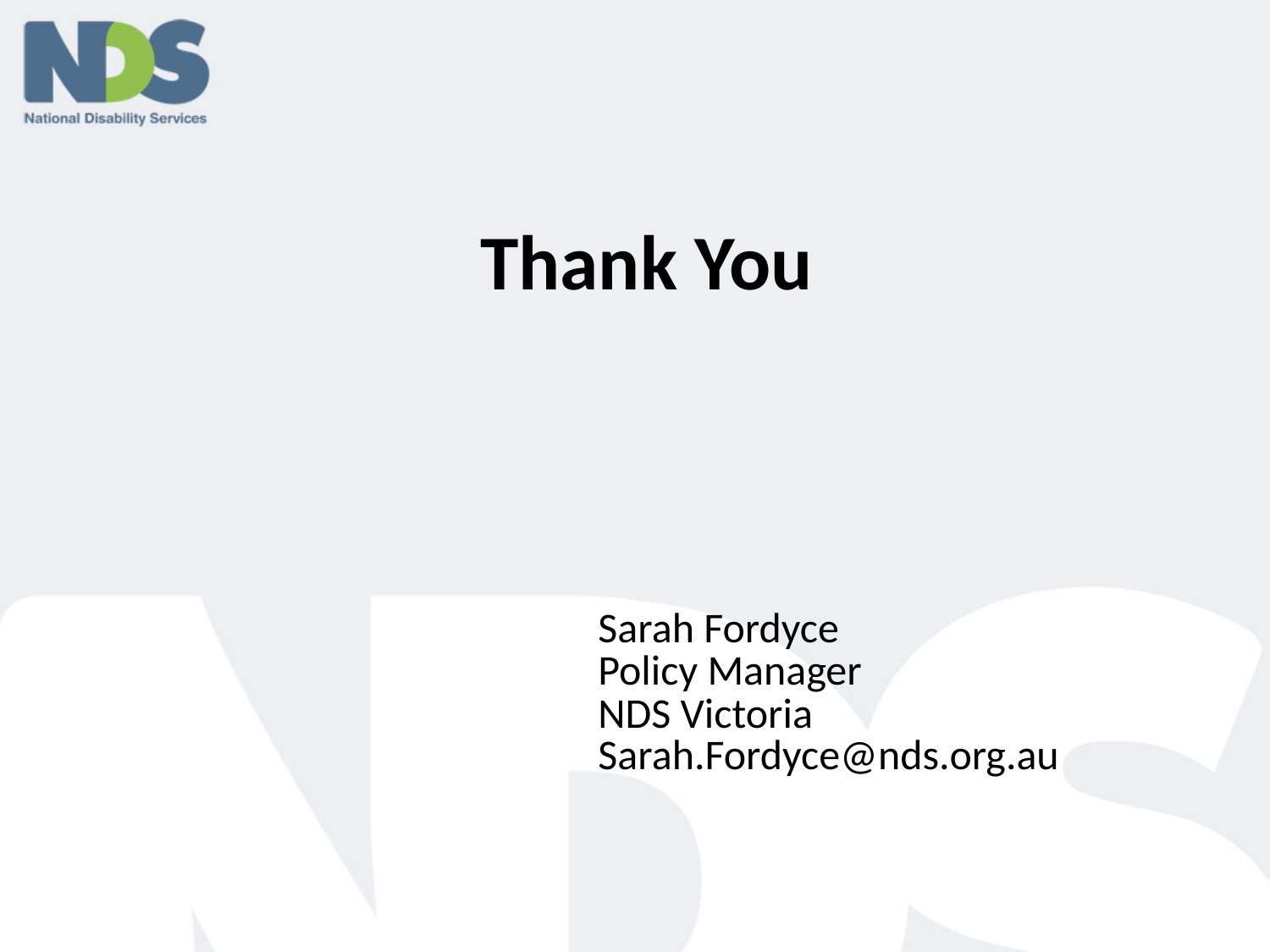

Thank You

|  | Sarah Fordyce Policy Manager NDS Victoria Sarah.Fordyce@nds.org.au |
| --- | --- |